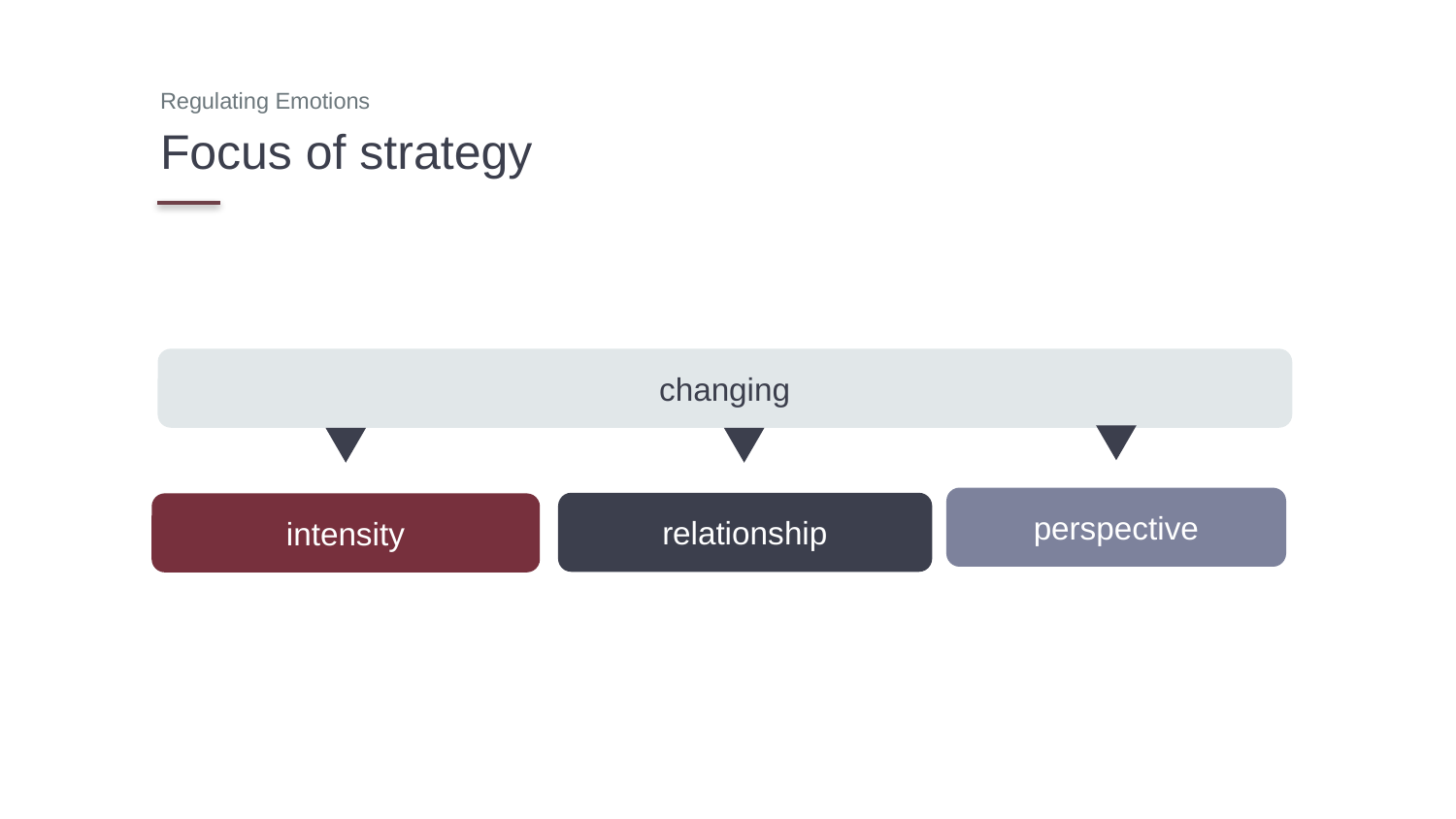

Regulating Emotions
# Focus of strategy
changing

perspective
relationship
intensity